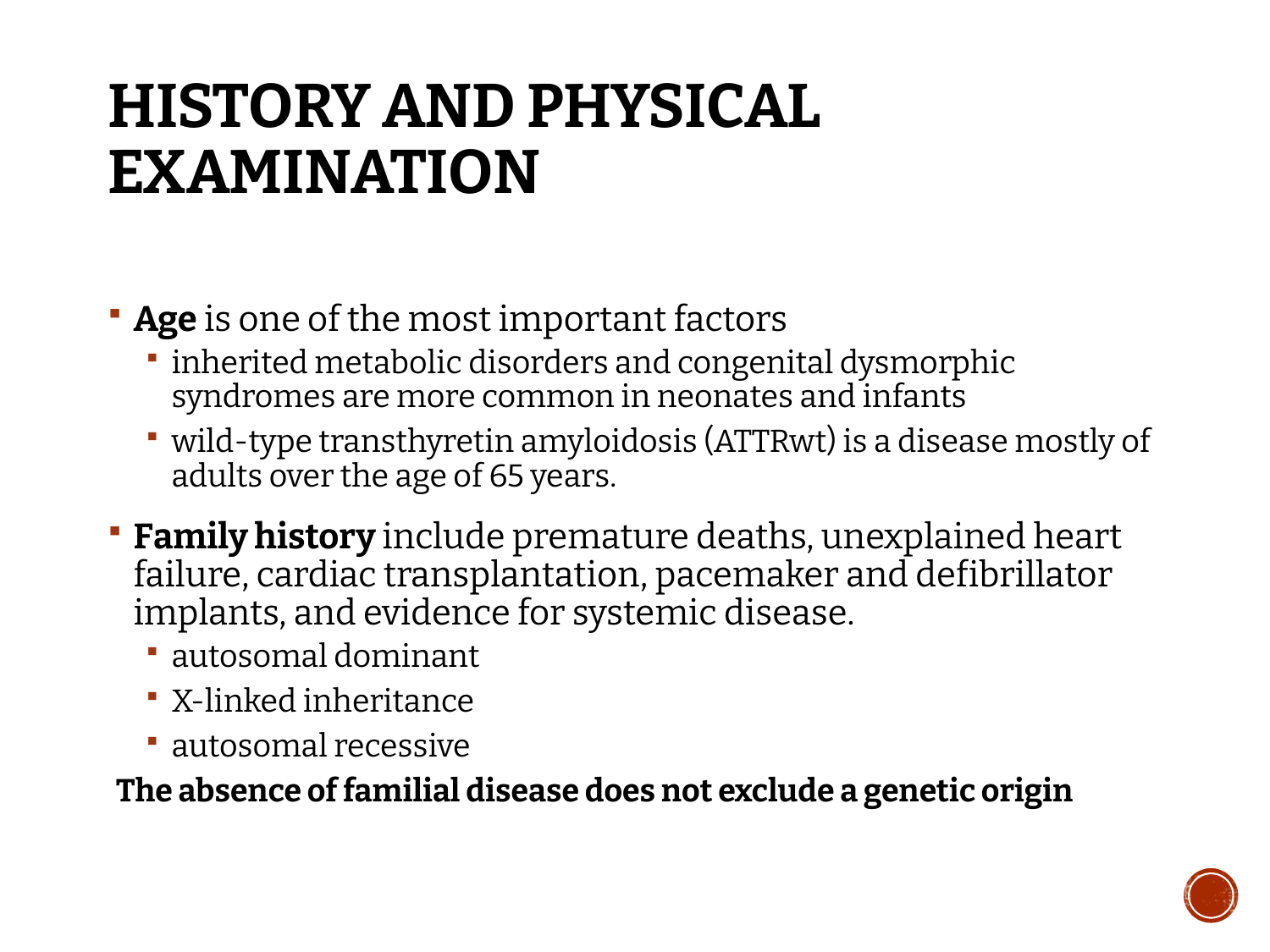

# History and physical examination
Age is one of the most important factors
inherited metabolic disorders and congenital dysmorphic syndromes are more common in neonates and infants
wild-type transthyretin amyloidosis (ATTRwt) is a disease mostly of adults over the age of 65 years.
Family history include premature deaths, unexplained heart failure, cardiac transplantation, pacemaker and defibrillator implants, and evidence for systemic disease.
autosomal dominant
X-linked inheritance
autosomal recessive
The absence of familial disease does not exclude a genetic origin